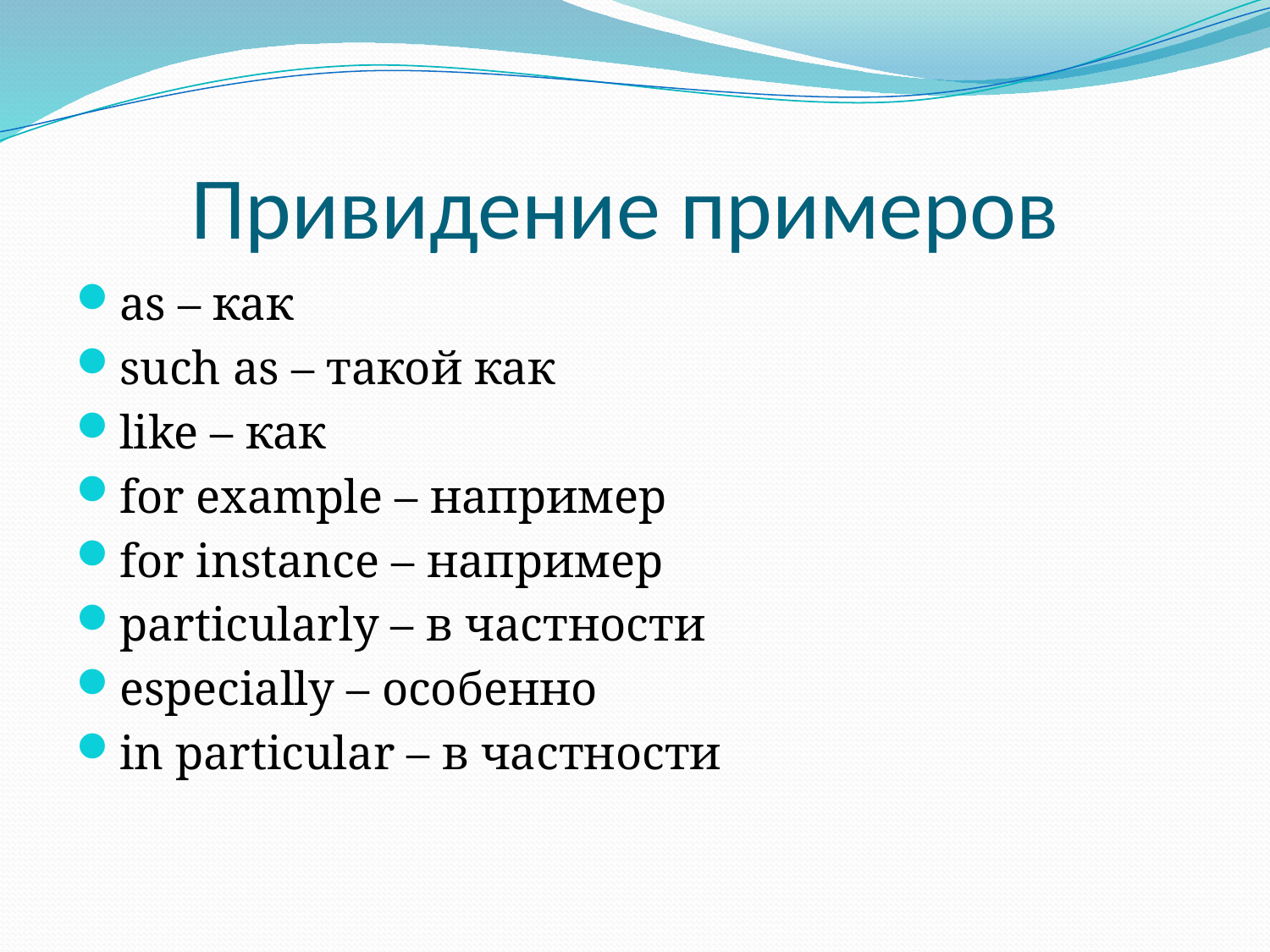

# Привидение примеров
as – как
such as – такой как
like – как
for example – например
for instance – например
particularly – в частности
especially – особенно
in particular – в частности